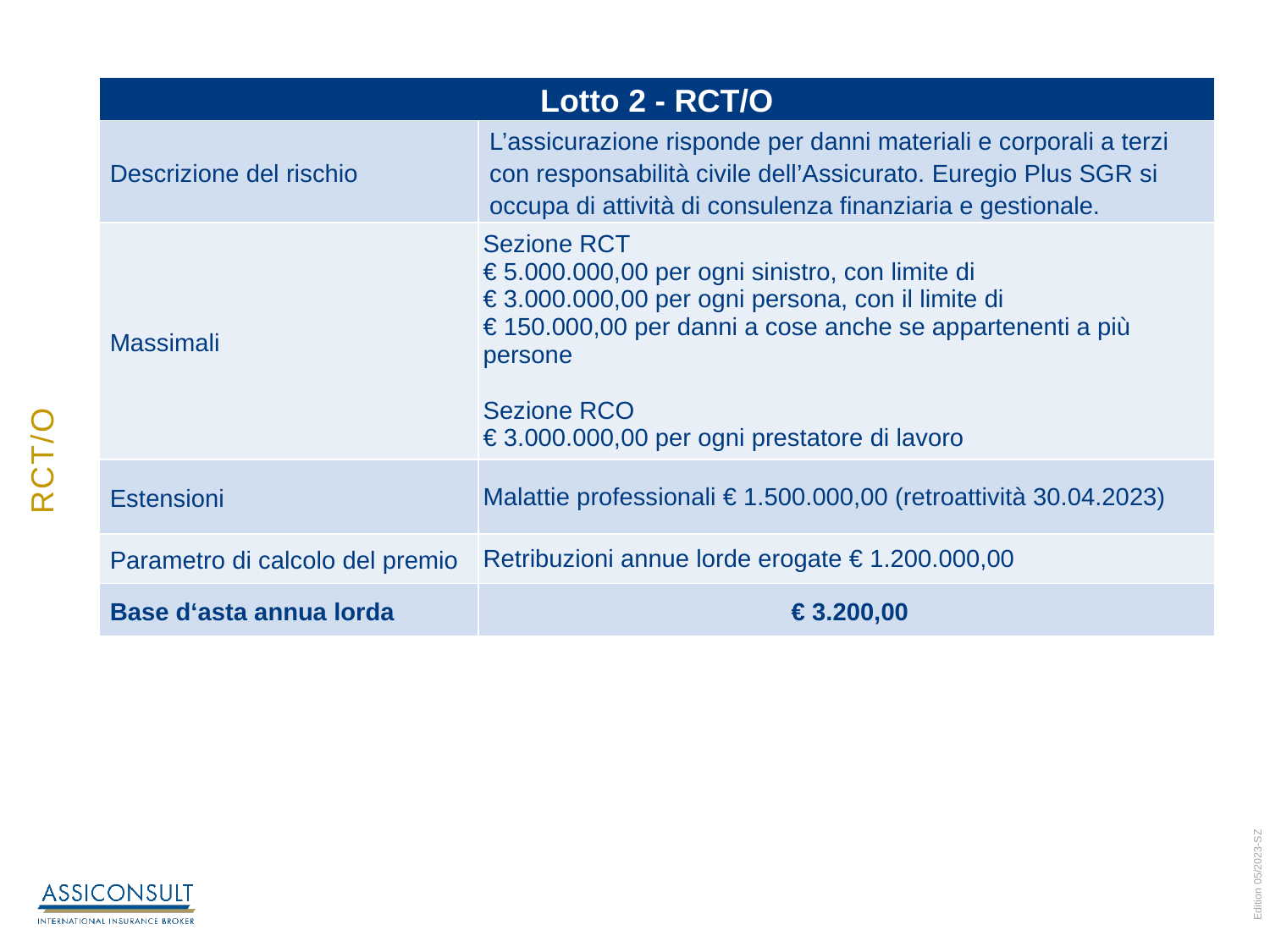

| Lotto 2 - RCT/O |  |
| --- | --- |
| Descrizione del rischio | L’assicurazione risponde per danni materiali e corporali a terzi con responsabilità civile dell’Assicurato. Euregio Plus SGR si occupa di attività di consulenza finanziaria e gestionale. |
| Massimali | Sezione RCT € 5.000.000,00 per ogni sinistro, con limite di € 3.000.000,00 per ogni persona, con il limite di € 150.000,00 per danni a cose anche se appartenenti a più persone Sezione RCO € 3.000.000,00 per ogni prestatore di lavoro |
| Estensioni | Malattie professionali € 1.500.000,00 (retroattività 30.04.2023) |
| Parametro di calcolo del premio | Retribuzioni annue lorde erogate € 1.200.000,00 |
| Base d‘asta annua lorda | € 3.200,00 |
RCT/O